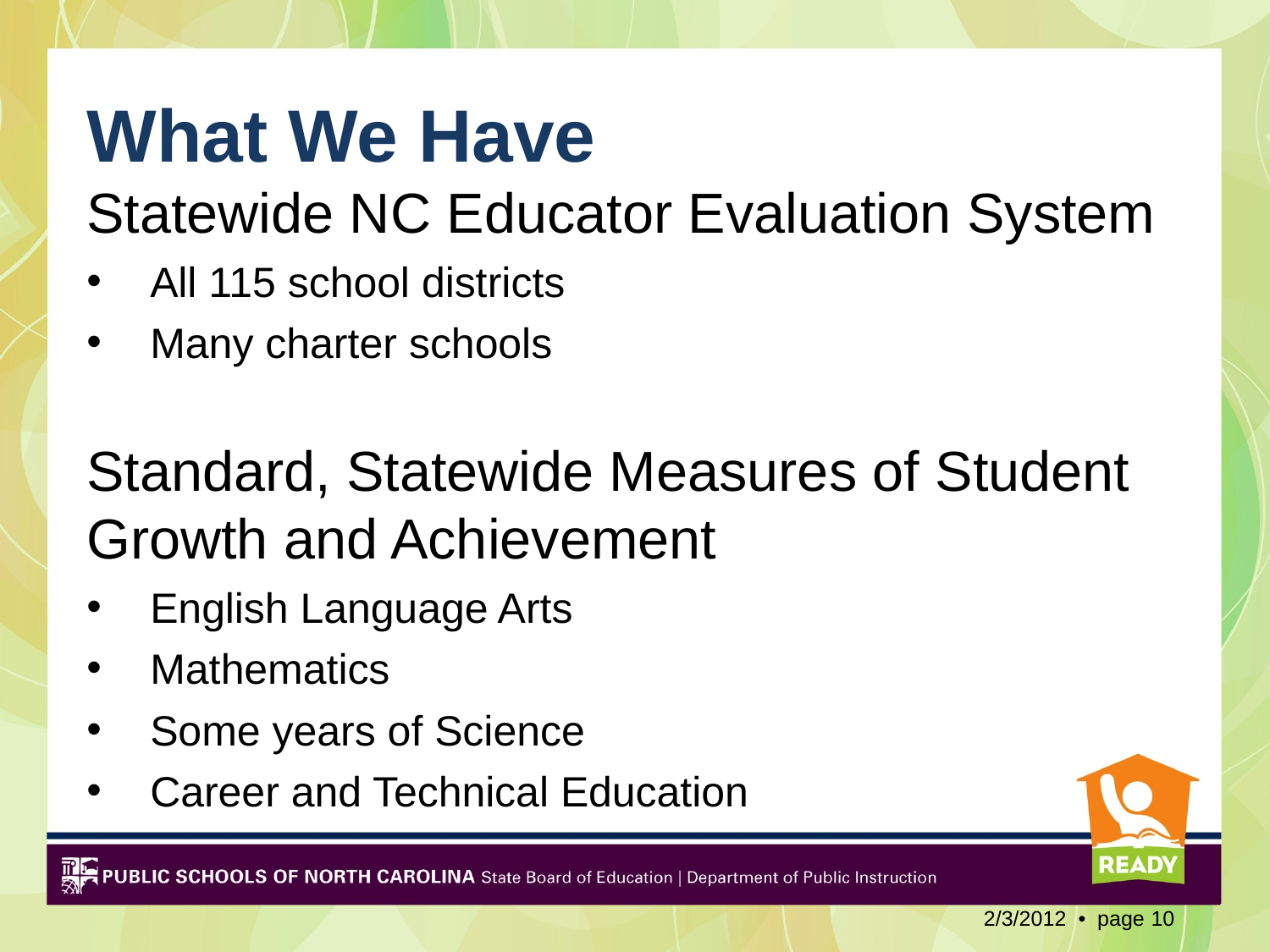

# What We Have
Statewide NC Educator Evaluation System
All 115 school districts
Many charter schools

Standard, Statewide Measures of Student Growth and Achievement
English Language Arts
Mathematics
Some years of Science
Career and Technical Education

2/3/2012  •  page 10